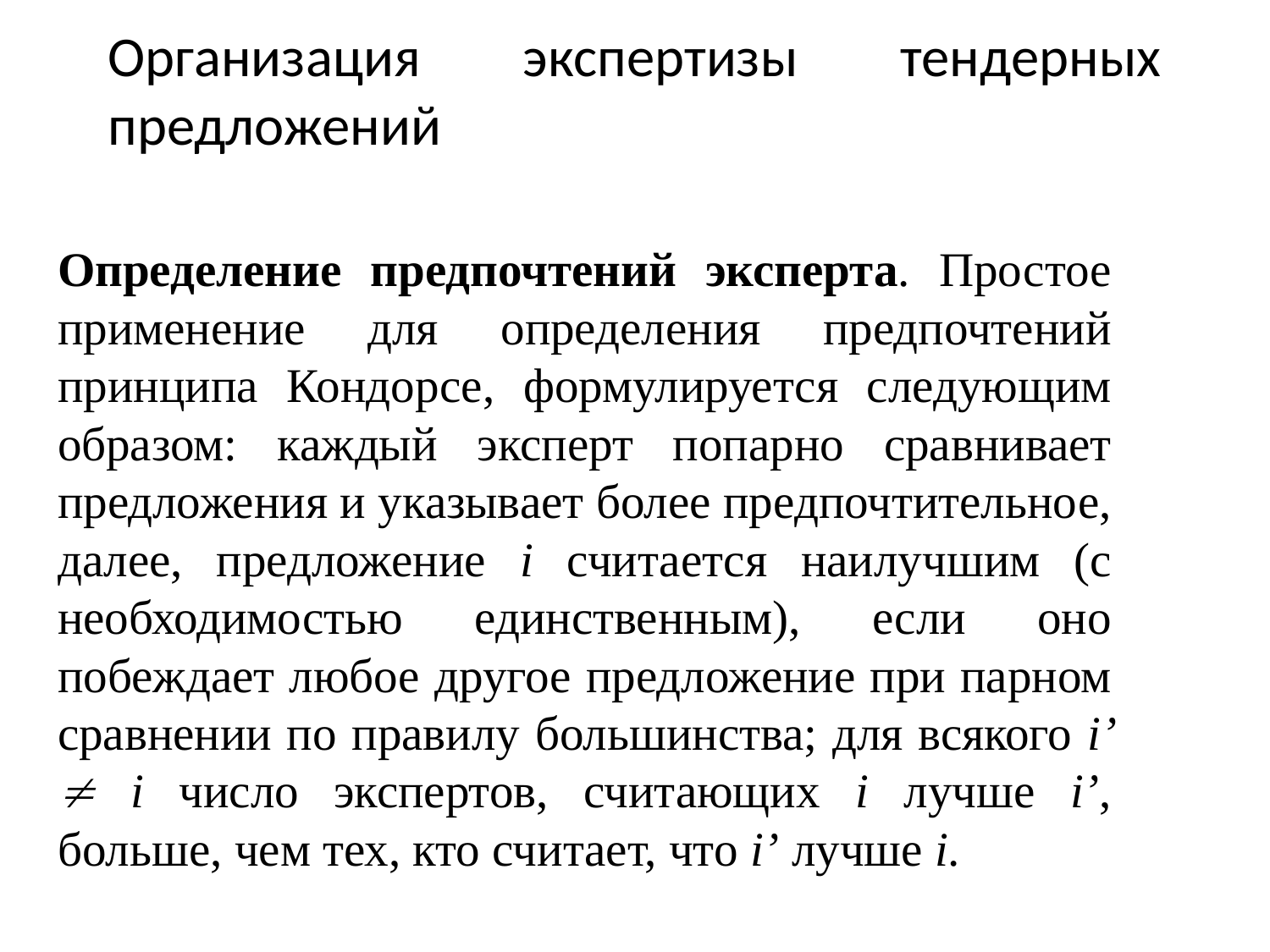

# Организация экспертизы тендерных предложений

Определение предпочтений эксперта. Простое применение для определения предпочтений принципа Кондорсе, формулируется следующим образом: каждый эксперт попарно сравнивает предложения и указывает более предпочтительное, далее, предложение i считается наилучшим (с необходимостью единственным), если оно побеждает любое другое предложение при парном сравнении по правилу большинства; для всякого i’ ≠ i число экспертов, считающих i лучше i’, больше, чем тех, кто считает, что i’ лучше i.